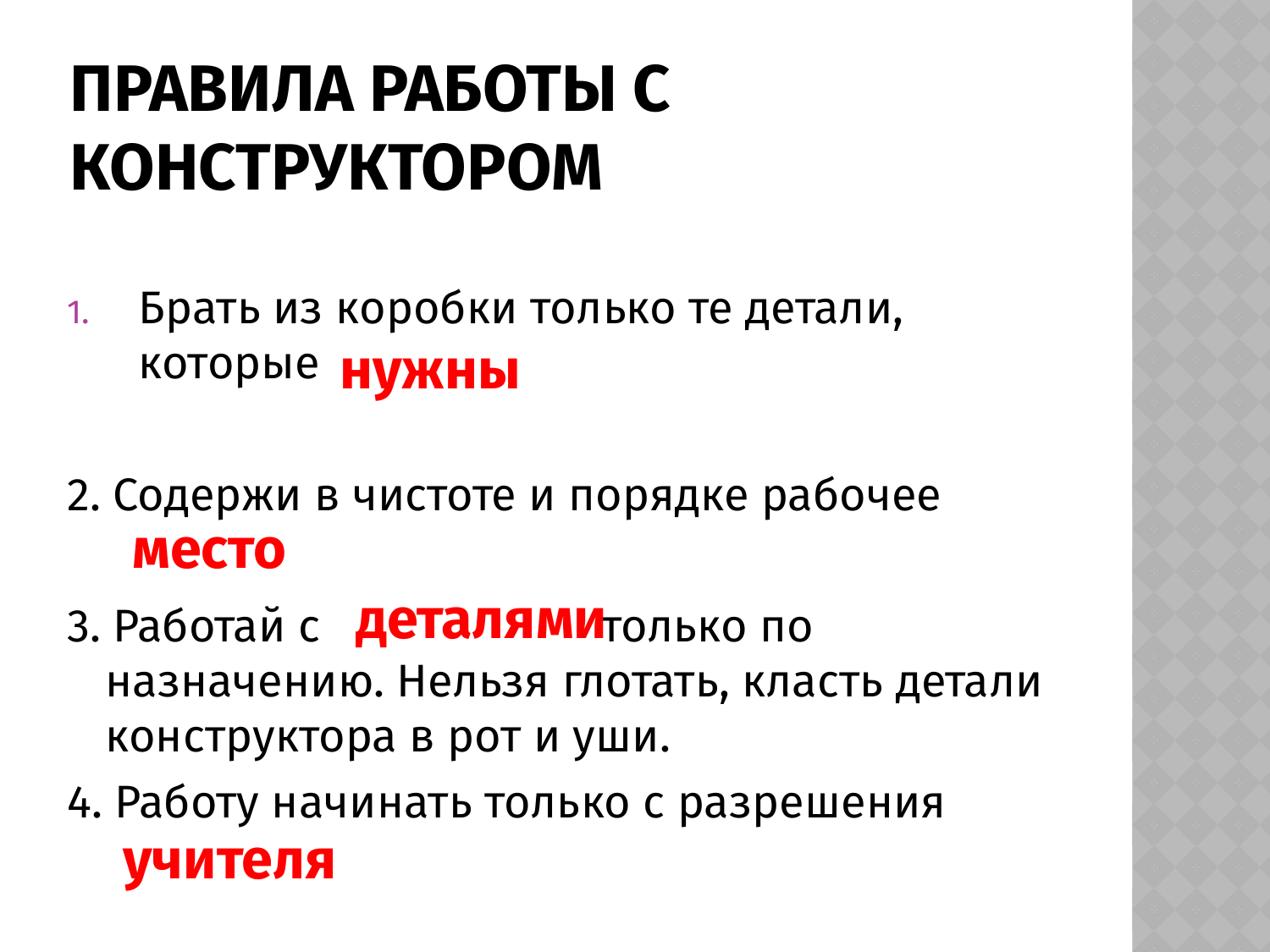

# Правила работы с конструктором

Брать из коробки только те детали, которые

2. Содержи в чистоте и порядке рабочее

3. Работай с                       только по назначению. Нельзя глотать, класть детали конструктора в рот и уши.
4. Работу начинать только с разрешения

нужны
место
деталями
учителя